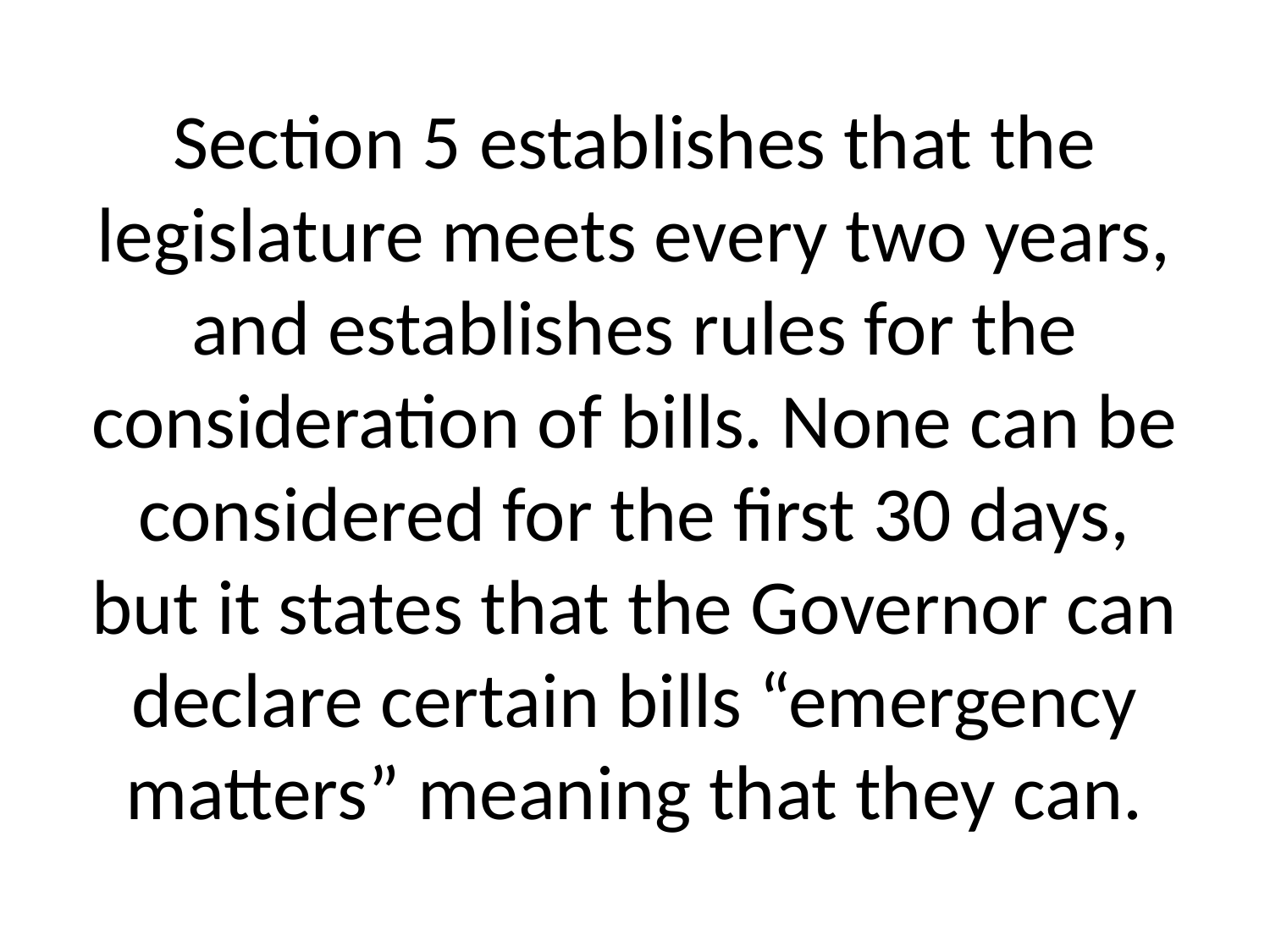

# Section 5 establishes that the legislature meets every two years, and establishes rules for the consideration of bills. None can be considered for the first 30 days, but it states that the Governor can declare certain bills “emergency matters” meaning that they can.